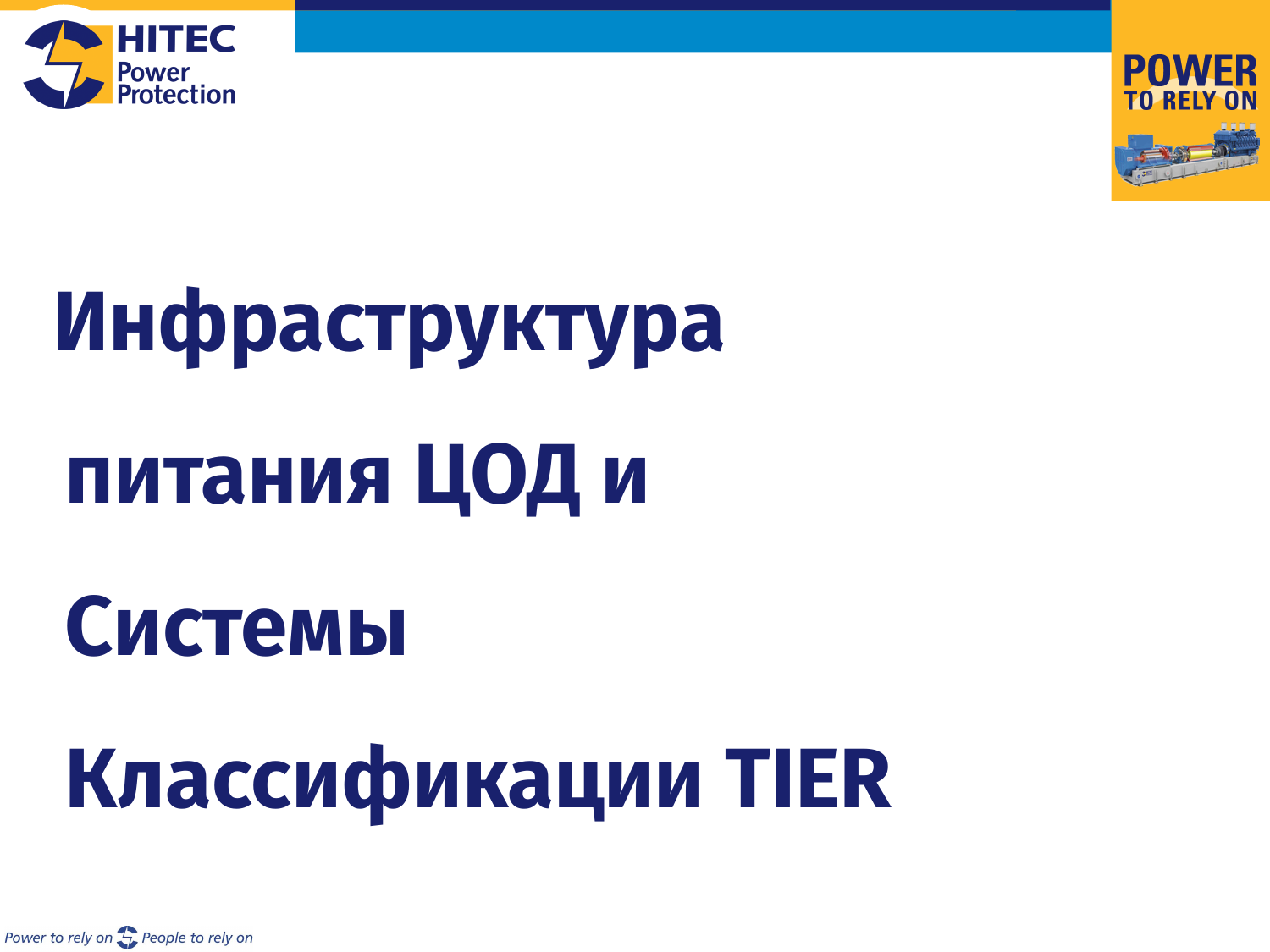

Инфраструктура питания ЦОД и Системы Классификации TIER